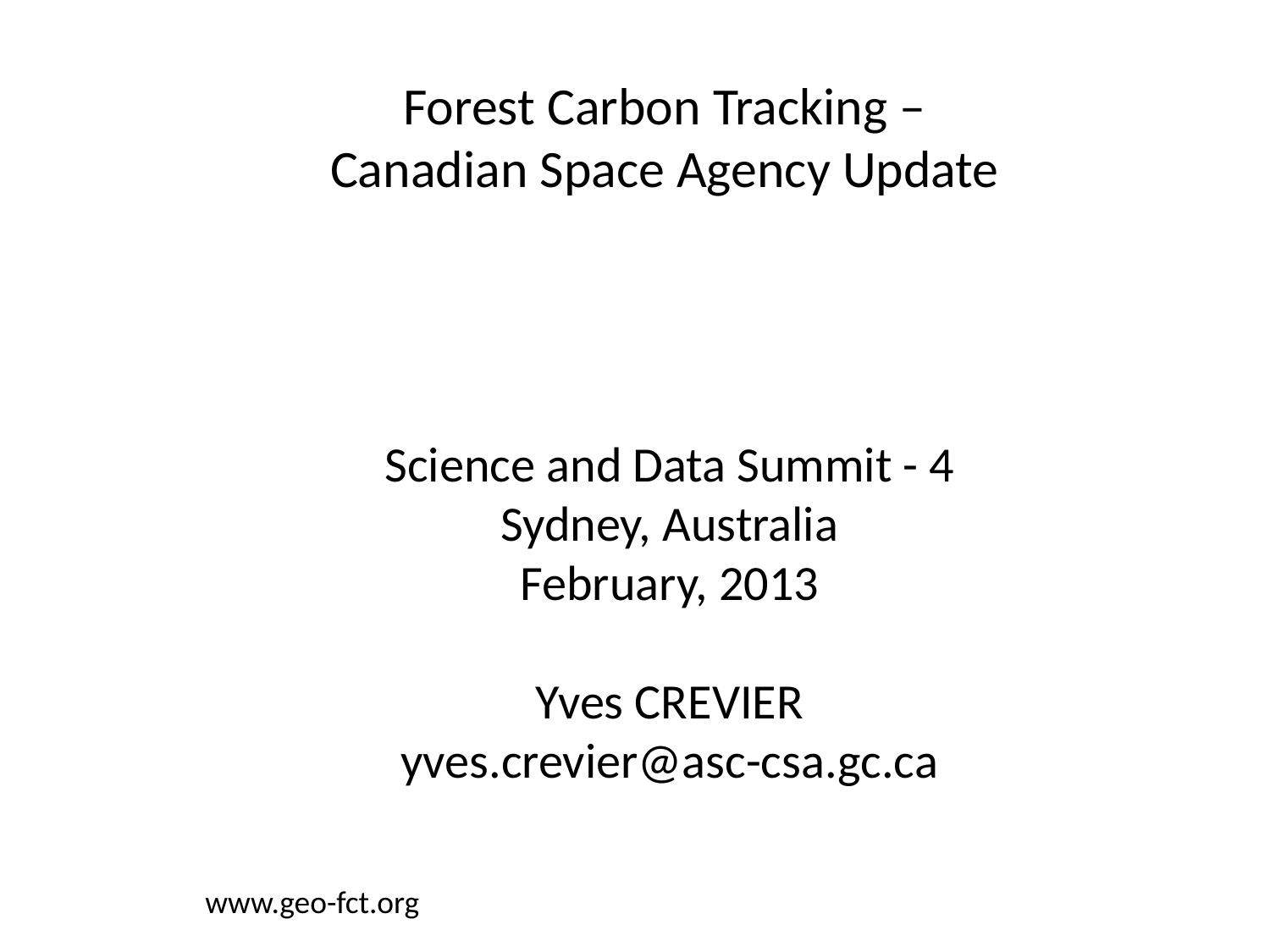

Forest Carbon Tracking –
Canadian Space Agency Update
Science and Data Summit - 4
Sydney, Australia
February, 2013

Yves CREVIER
yves.crevier@asc-csa.gc.ca

www.geo-fct.org